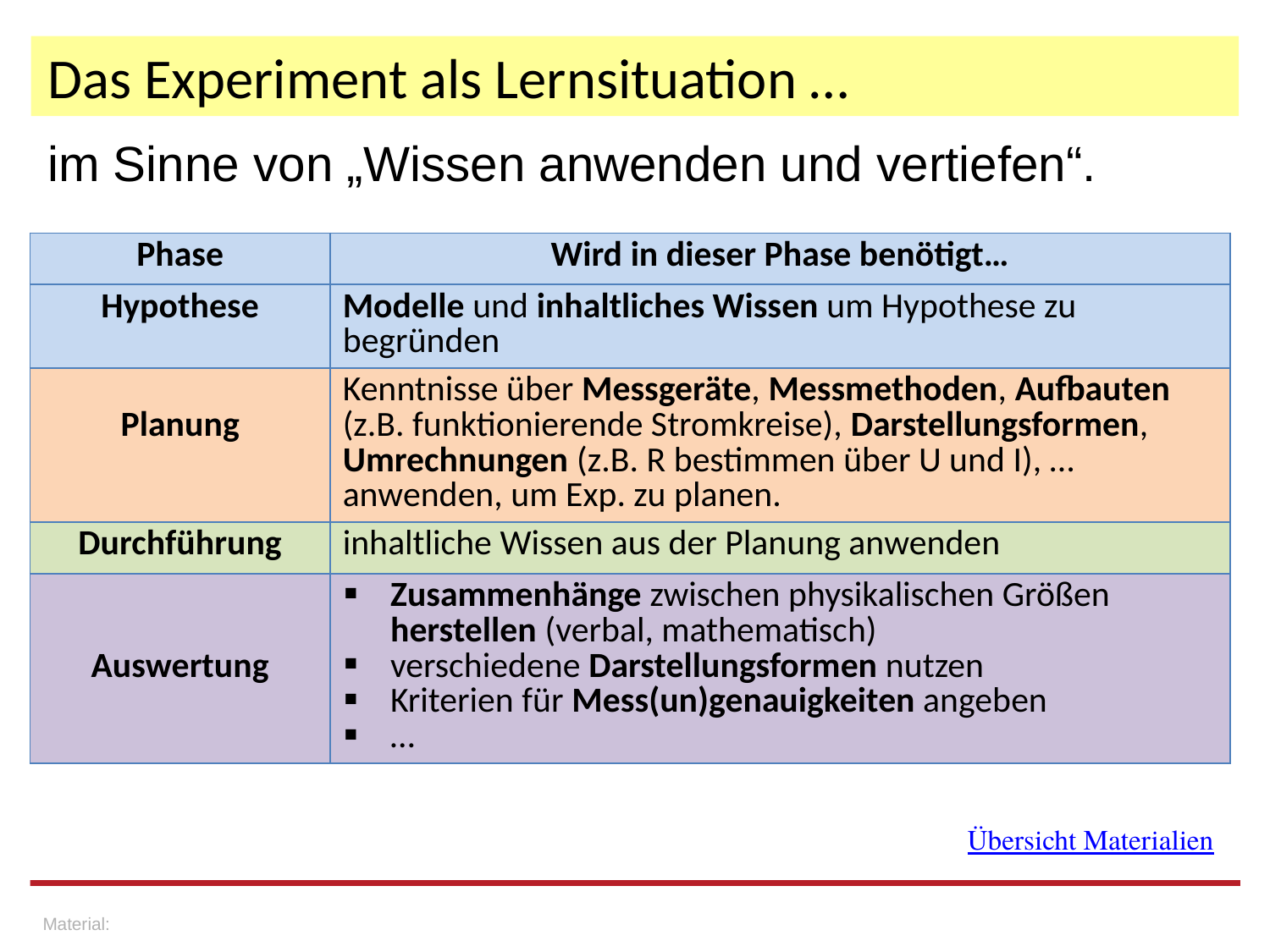

# Das Experiment als Lernsituation …
im Sinne von „Wissen anwenden und vertiefen“.

| Phase | Wird in dieser Phase benötigt… |
| --- | --- |
| Hypothese | Modelle und inhaltliches Wissen um Hypothese zu begründen |
| Planung | Kenntnisse über Messgeräte, Messmethoden, Aufbauten (z.B. funktionierende Stromkreise), Darstellungsformen, Umrechnungen (z.B. R bestimmen über U und I), … anwenden, um Exp. zu planen. |
| Durchführung | inhaltliche Wissen aus der Planung anwenden |
| Auswertung | Zusammenhänge zwischen physikalischen Größen herstellen (verbal, mathematisch) verschiedene Darstellungsformen nutzen Kriterien für Mess(un)genauigkeiten angeben … |
Übersicht Materialien
Material: